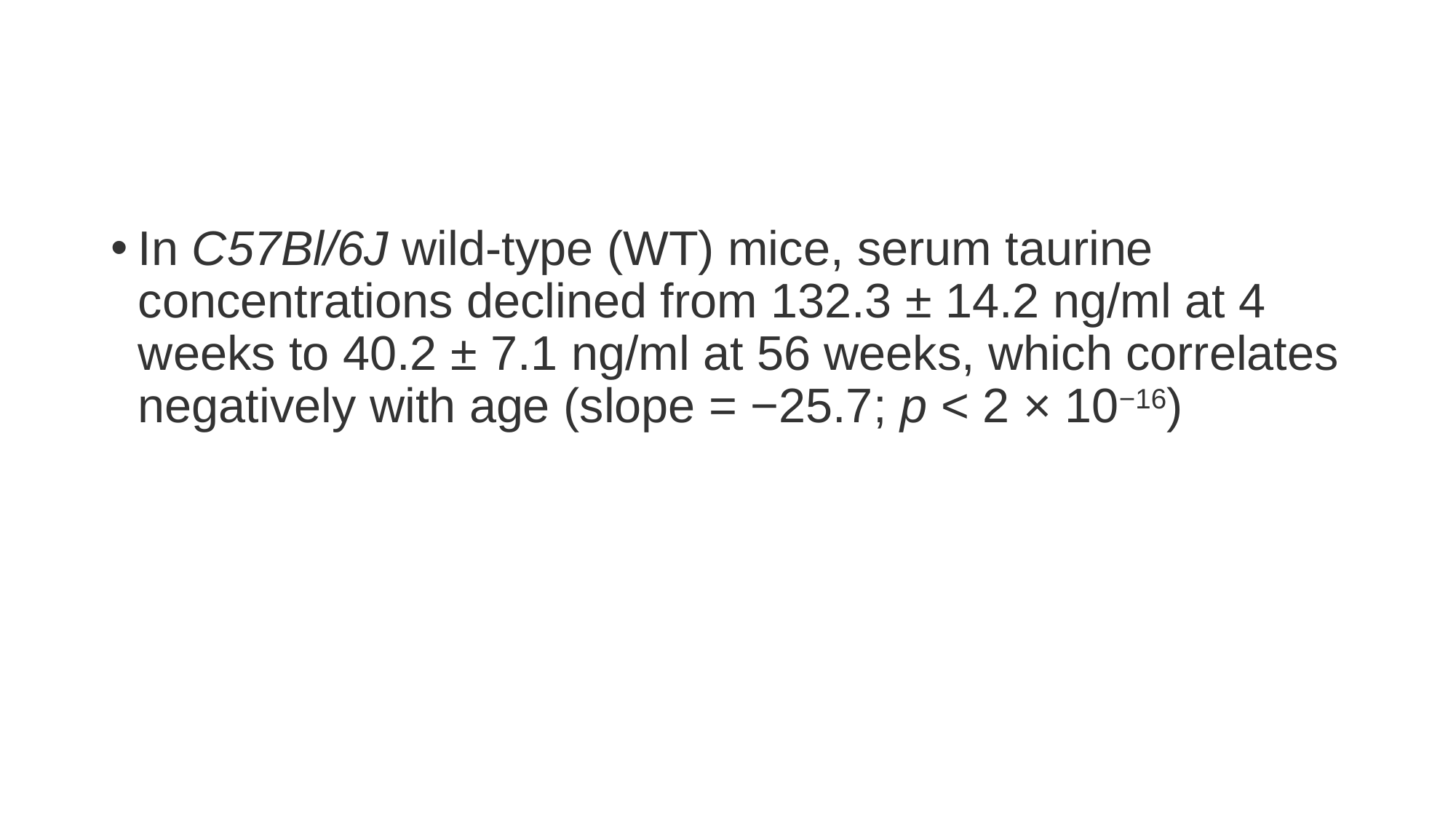

#
In C57Bl/6J wild-type (WT) mice, serum taurine concentrations declined from 132.3 ± 14.2 ng/ml at 4 weeks to 40.2 ± 7.1 ng/ml at 56 weeks, which correlates negatively with age (slope = −25.7; p < 2 × 10−16)